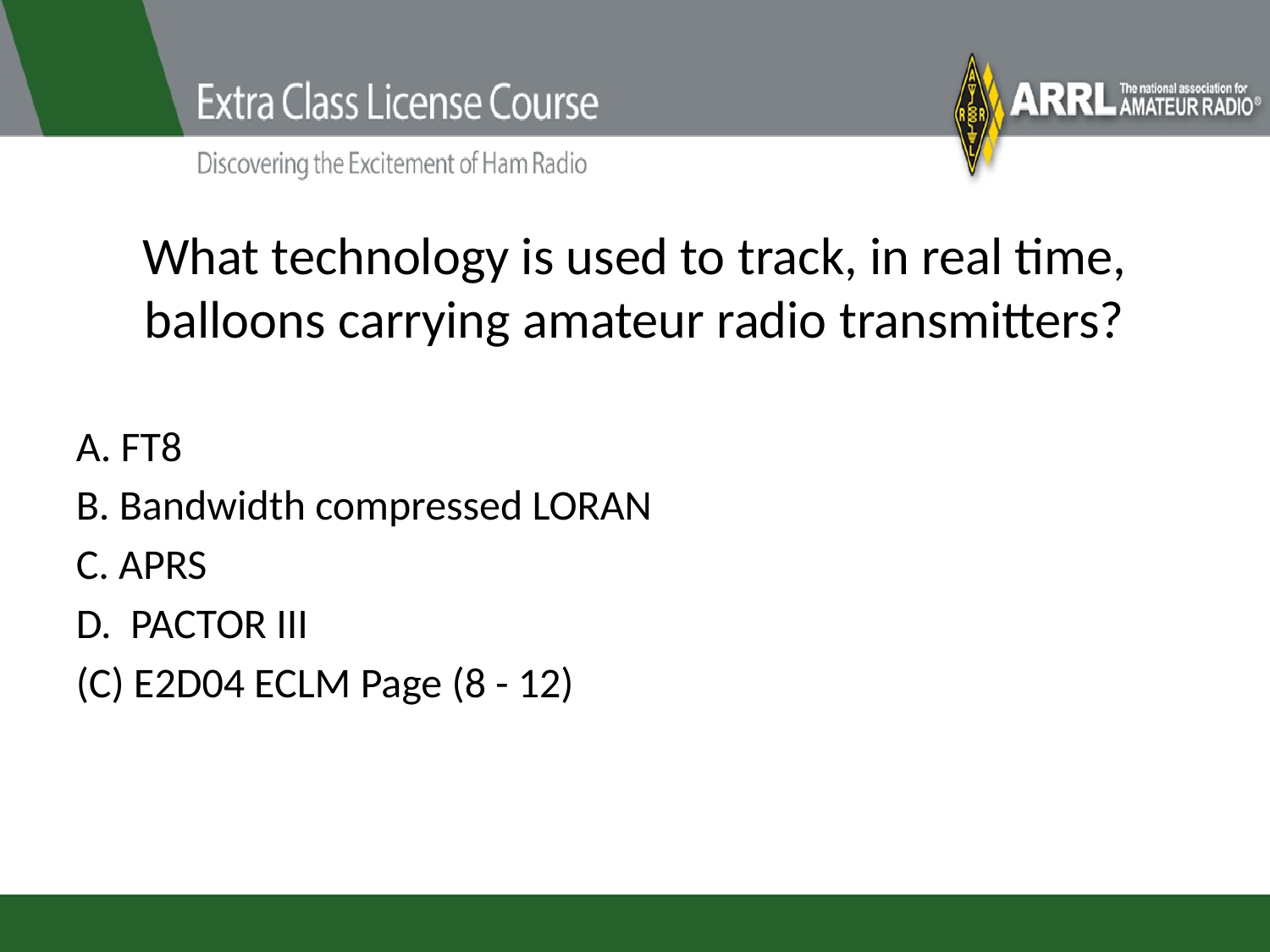

# What technology is used to track, in real time, balloons carrying amateur radio transmitters?
A. FT8
B. Bandwidth compressed LORAN
C. APRS
D.  PACTOR III
(C) E2D04 ECLM Page (8 - 12)